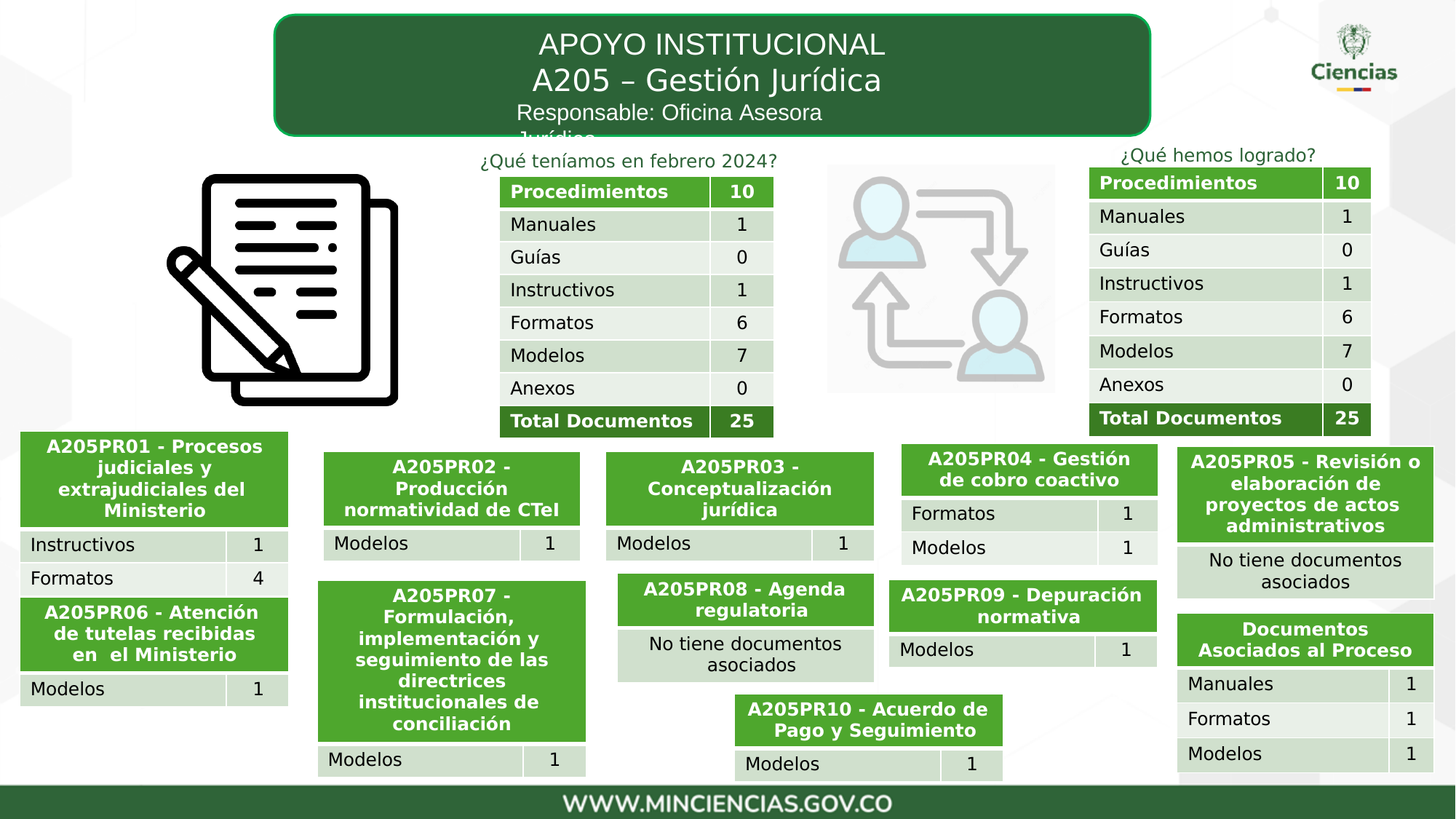

# APOYO INSTITUCIONAL
A205 – Gestión Jurídica
Responsable: Oficina Asesora Jurídica
¿Qué hemos logrado?
¿Qué teníamos en febrero 2024?

| Procedimientos | 10 |
| --- | --- |
| Manuales | 1 |
| Guías | 0 |
| Instructivos | 1 |
| Formatos | 6 |
| Modelos | 7 |
| Anexos | 0 |
| Total Documentos | 25 |

| Procedimientos | 10 |
| --- | --- |
| Manuales | 1 |
| Guías | 0 |
| Instructivos | 1 |
| Formatos | 6 |
| Modelos | 7 |
| Anexos | 0 |
| Total Documentos | 25 |
| A205PR01 - Procesos judiciales y extrajudiciales del Ministerio |  |
| --- | --- |
| Instructivos | 1 |
| Formatos | 4 |
| A205PR06 - Atención de tutelas recibidas en el Ministerio |  |
| Modelos | 1 |
| A205PR04 - Gestión de cobro coactivo |  |
| --- | --- |
| Formatos | 1 |
| Modelos | 1 |
| A205PR05 - Revisión o elaboración de proyectos de actos administrativos |
| --- |
| No tiene documentos asociados |
| A205PR02 - Producción normatividad de CTeI |  |
| --- | --- |
| Modelos | 1 |
| A205PR03 - Conceptualización jurídica |  |
| --- | --- |
| Modelos | 1 |
| A205PR08 - Agenda regulatoria |
| --- |
| No tiene documentos asociados |
| A205PR09 - Depuración normativa |  |
| --- | --- |
| Modelos | 1 |
| A205PR07 - Formulación, implementación y seguimiento de las directrices institucionales de conciliación |  |
| --- | --- |
| Modelos | 1 |
| Documentos Asociados al Proceso |  |
| --- | --- |
| Manuales | 1 |
| Formatos | 1 |
| Modelos | 1 |
| A205PR10 - Acuerdo de Pago y Seguimiento |  |
| --- | --- |
| Modelos | 1 |